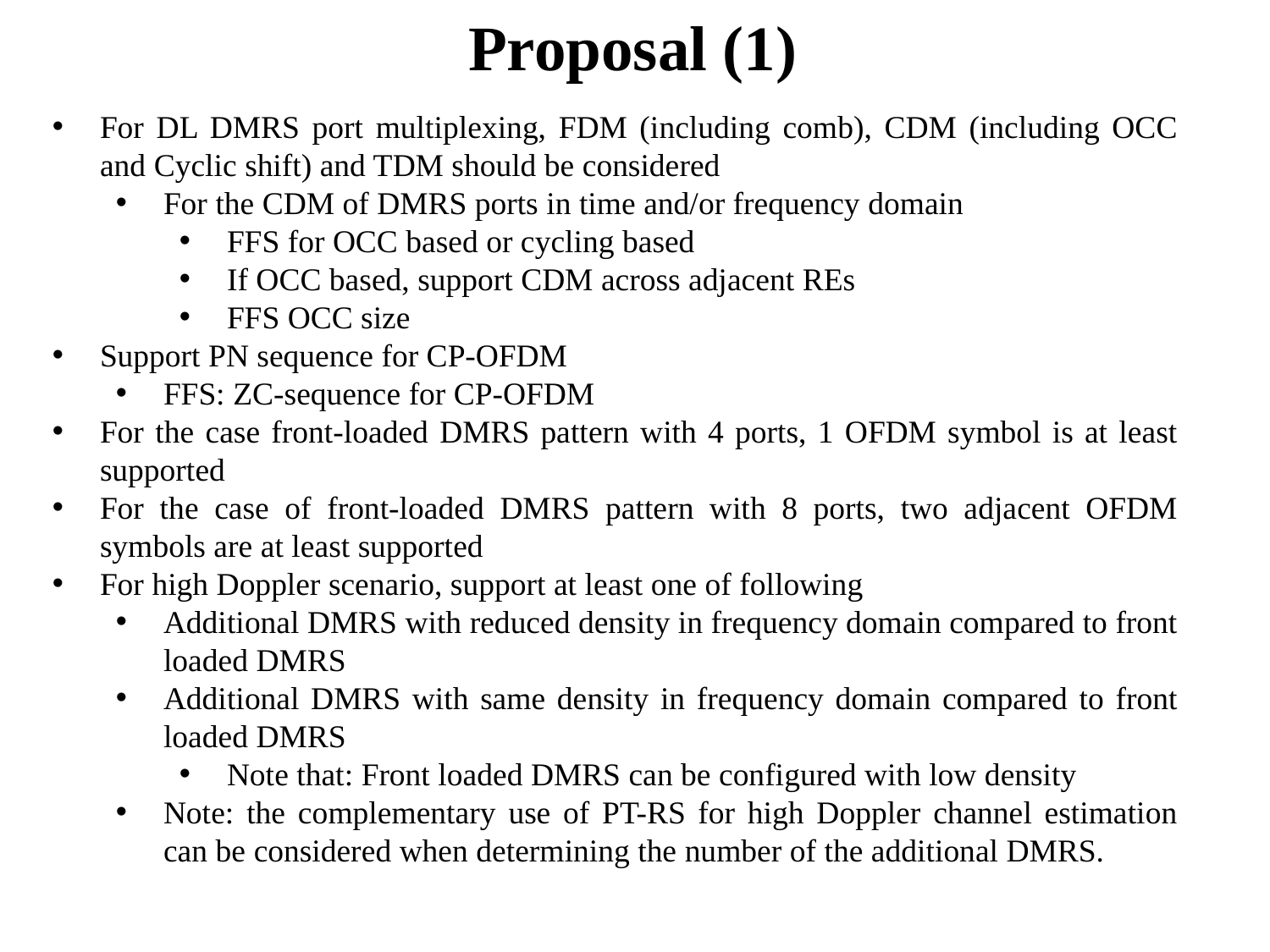

# Proposal (1)
For DL DMRS port multiplexing, FDM (including comb), CDM (including OCC and Cyclic shift) and TDM should be considered
For the CDM of DMRS ports in time and/or frequency domain
FFS for OCC based or cycling based
If OCC based, support CDM across adjacent REs
FFS OCC size
Support PN sequence for CP-OFDM
FFS: ZC-sequence for CP-OFDM
For the case front-loaded DMRS pattern with 4 ports, 1 OFDM symbol is at least supported
For the case of front-loaded DMRS pattern with 8 ports, two adjacent OFDM symbols are at least supported
For high Doppler scenario, support at least one of following
Additional DMRS with reduced density in frequency domain compared to front loaded DMRS
Additional DMRS with same density in frequency domain compared to front loaded DMRS
Note that: Front loaded DMRS can be configured with low density
Note: the complementary use of PT-RS for high Doppler channel estimation can be considered when determining the number of the additional DMRS.